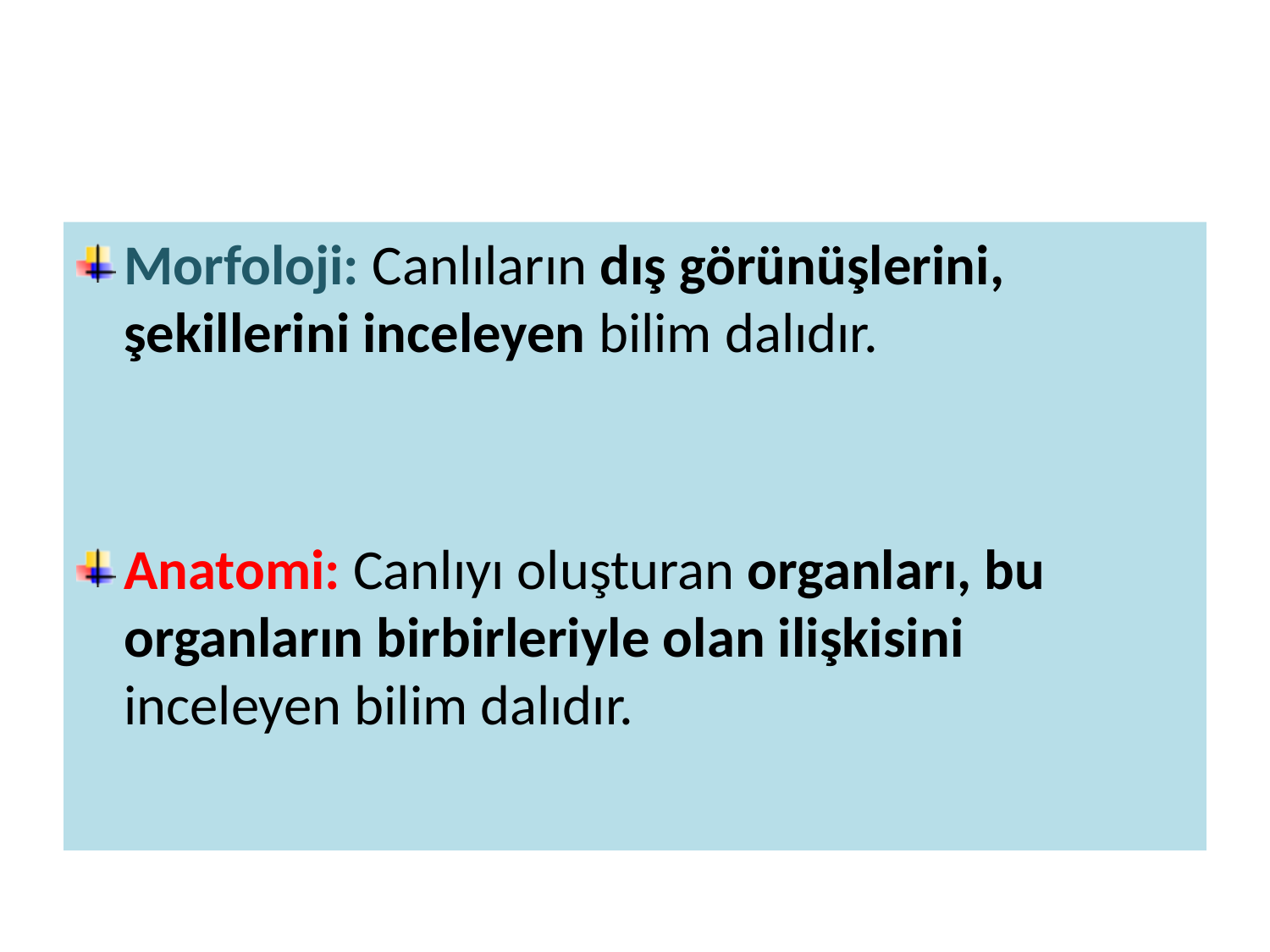

#
Morfoloji: Canlıların dış görünüşlerini, şekillerini inceleyen bilim dalıdır.

Anatomi: Canlıyı oluşturan organları, bu organların birbirleriyle olan ilişkisini inceleyen bilim dalıdır.